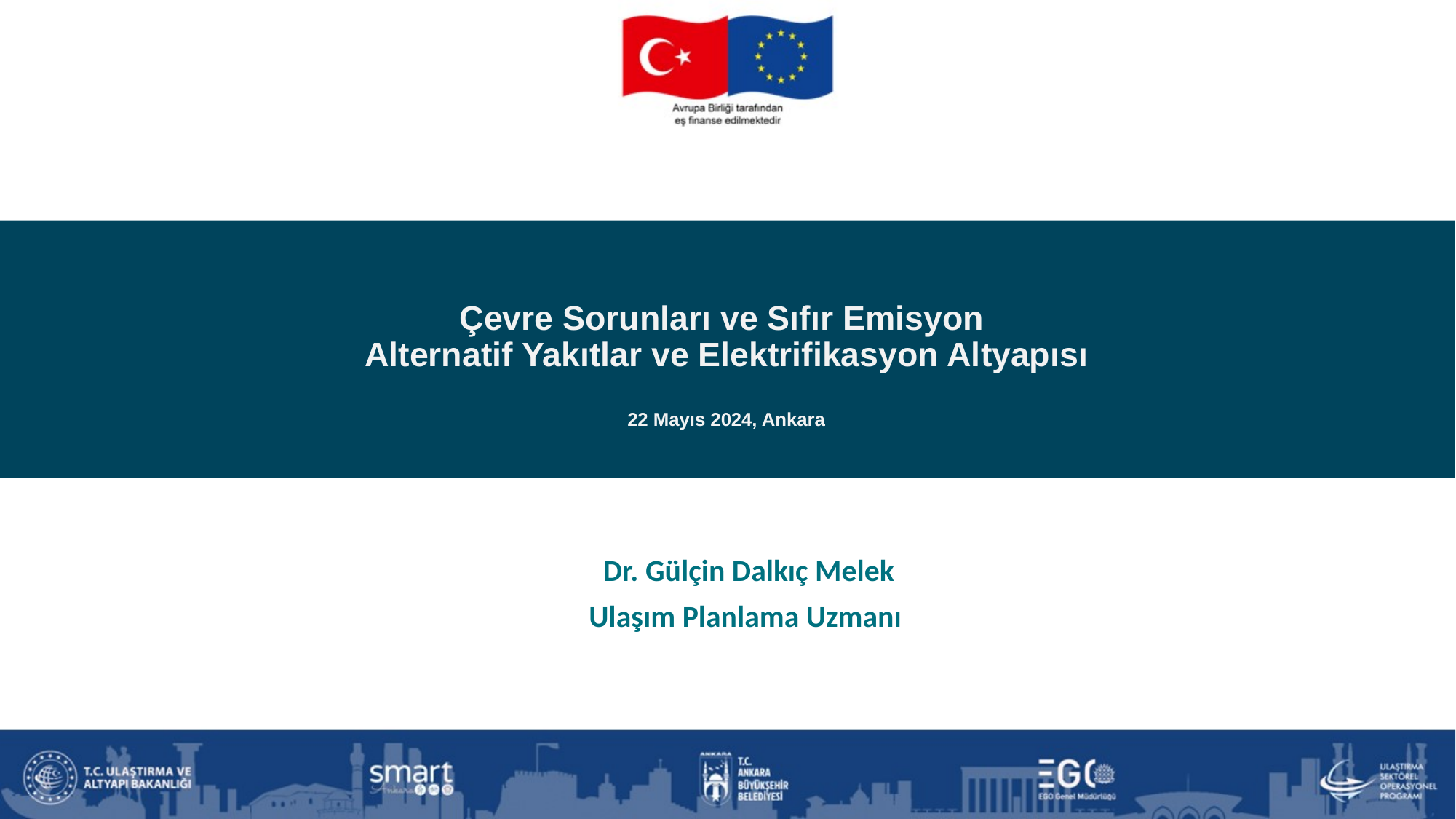

# Çevre Sorunları ve Sıfır Emisyon Alternatif Yakıtlar ve Elektrifikasyon Altyapısı 22 Mayıs 2024, Ankara
Dr. Gülçin Dalkıç Melek
Ulaşım Planlama Uzmanı